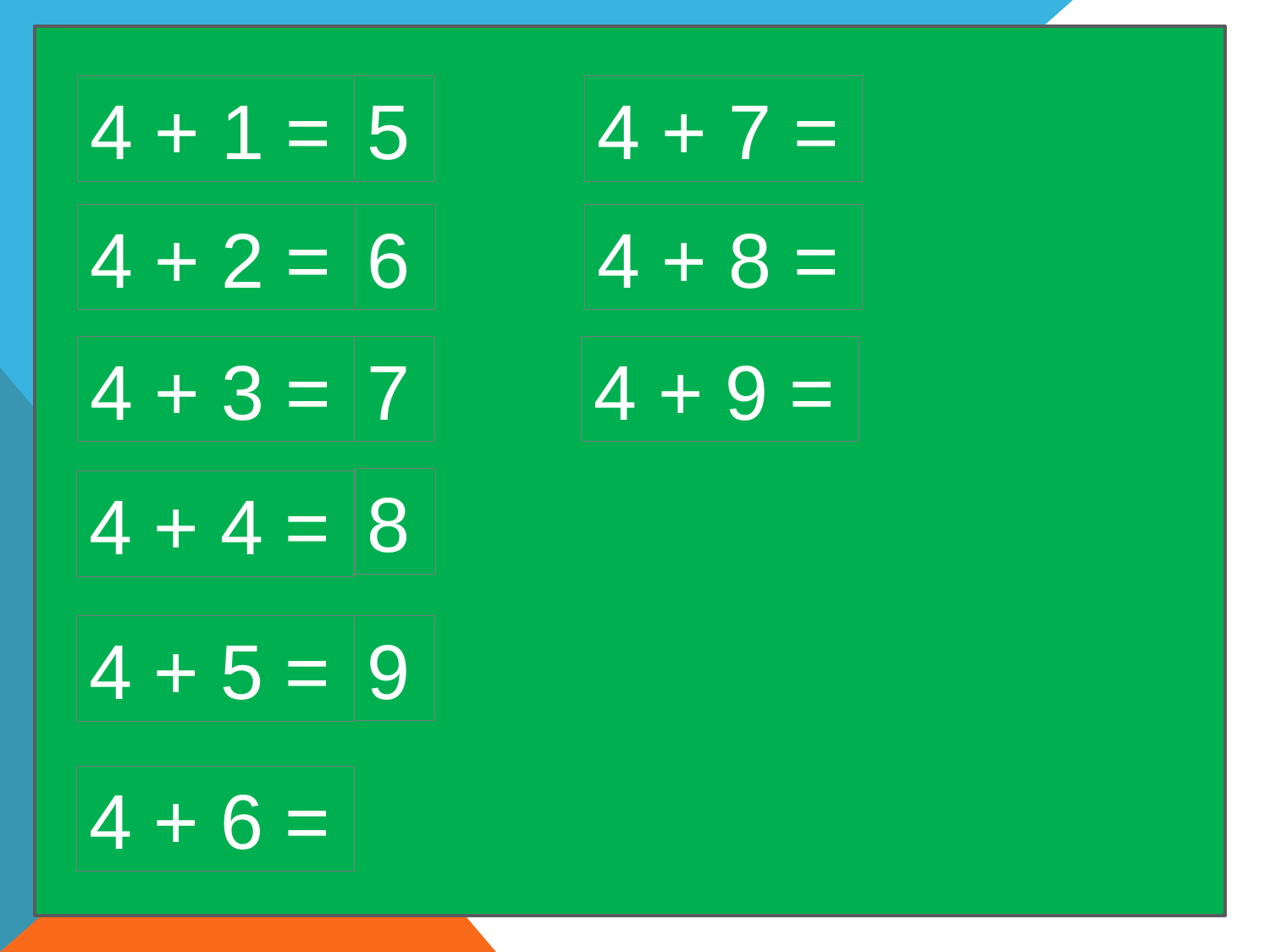

5
4 + 1 =
4 + 7 =
4 + 2 =
6
4 + 8 =
7
4 + 3 =
4 + 9 =
8
4 + 4 =
9
4 + 5 =
4 + 6 =